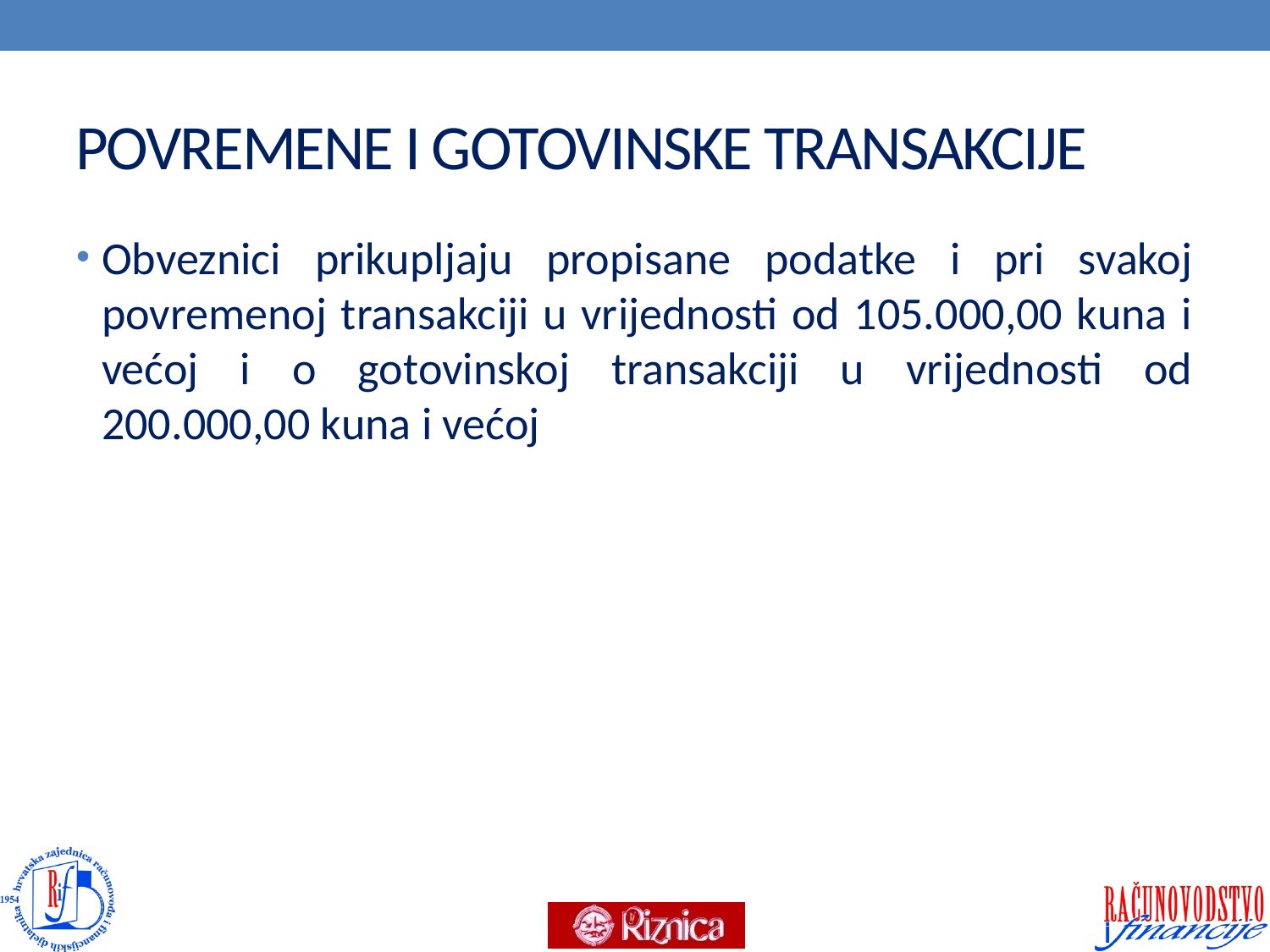

# POVREMENE I GOTOVINSKE TRANSAKCIJE
Obveznici prikupljaju propisane podatke i pri svakoj povremenoj transakciji u vrijednosti od 105.000,00 kuna i većoj i o gotovinskoj transakciji u vrijednosti od 200.000,00 kuna i većoj